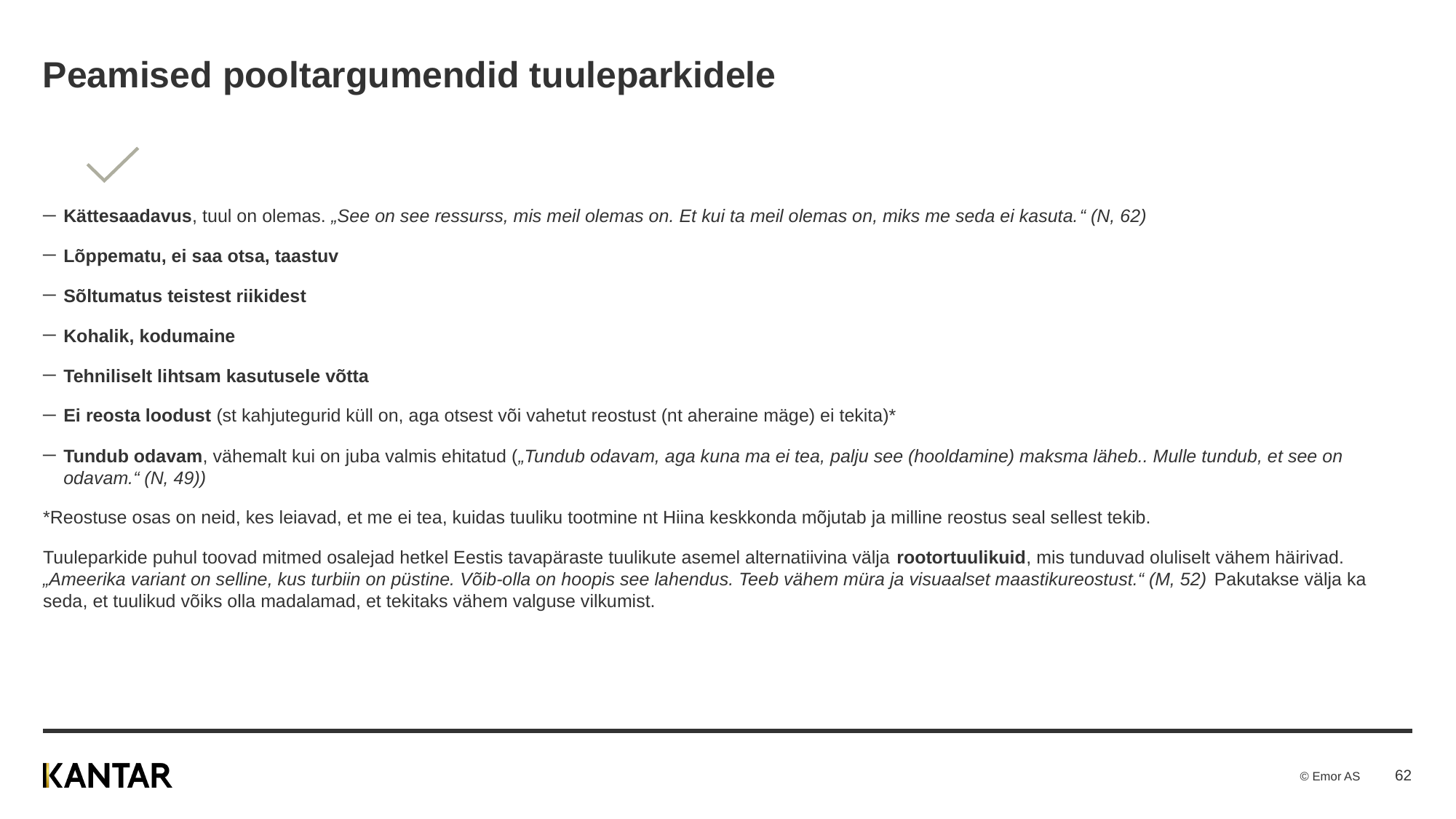

# Peamised pooltargumendid tuuleparkidele

Kättesaadavus, tuul on olemas. „See on see ressurss, mis meil olemas on. Et kui ta meil olemas on, miks me seda ei kasuta.“ (N, 62)
Lõppematu, ei saa otsa, taastuv
Sõltumatus teistest riikidest
Kohalik, kodumaine
Tehniliselt lihtsam kasutusele võtta
Ei reosta loodust (st kahjutegurid küll on, aga otsest või vahetut reostust (nt aheraine mäge) ei tekita)*
Tundub odavam, vähemalt kui on juba valmis ehitatud („Tundub odavam, aga kuna ma ei tea, palju see (hooldamine) maksma läheb.. Mulle tundub, et see on odavam.“ (N, 49))
*Reostuse osas on neid, kes leiavad, et me ei tea, kuidas tuuliku tootmine nt Hiina keskkonda mõjutab ja milline reostus seal sellest tekib.
Tuuleparkide puhul toovad mitmed osalejad hetkel Eestis tavapäraste tuulikute asemel alternatiivina välja rootortuulikuid, mis tunduvad oluliselt vähem häirivad. „Ameerika variant on selline, kus turbiin on püstine. Võib-olla on hoopis see lahendus. Teeb vähem müra ja visuaalset maastikureostust.“ (M, 52) Pakutakse välja ka seda, et tuulikud võiks olla madalamad, et tekitaks vähem valguse vilkumist.
62